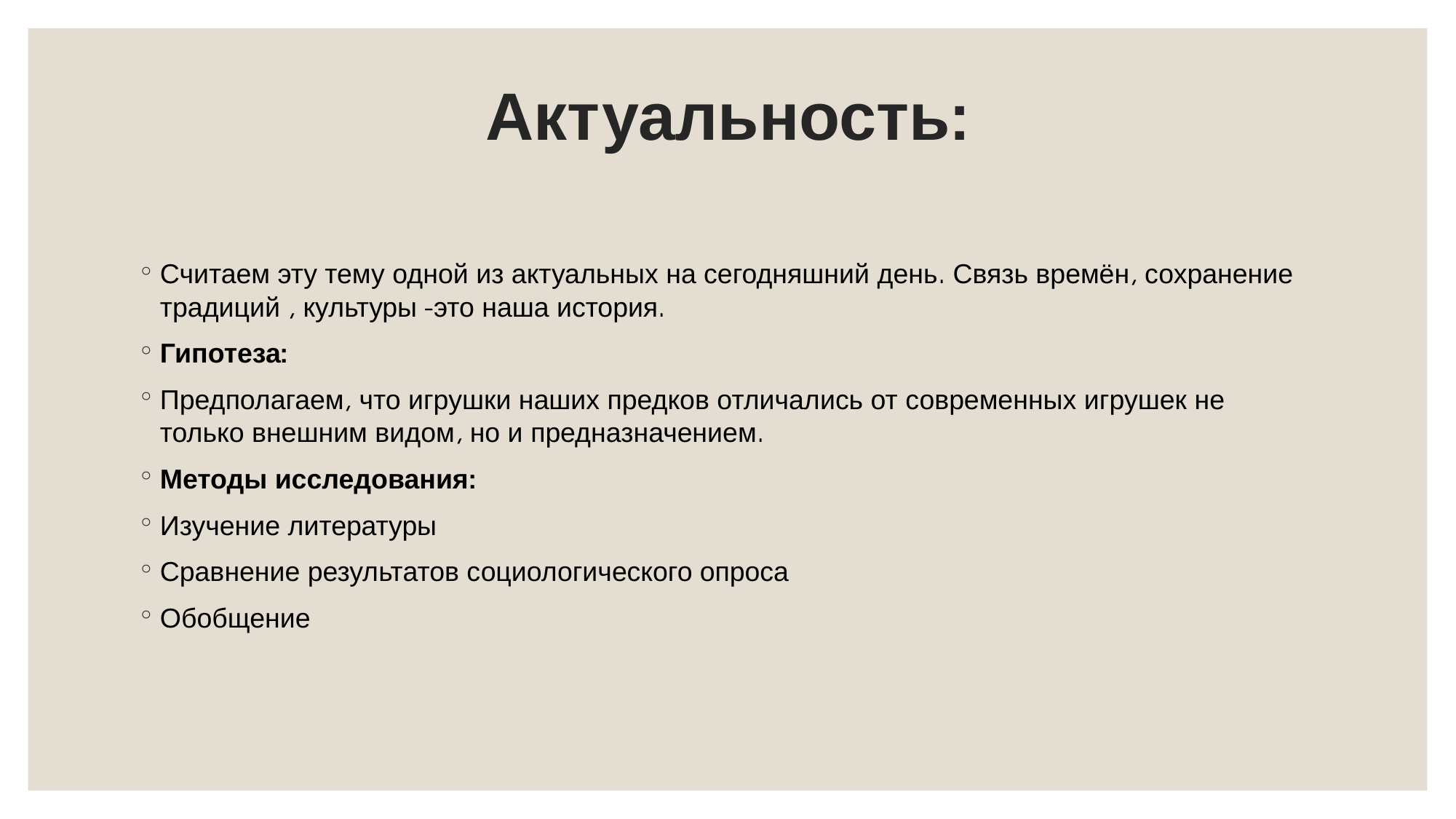

# Актуальность:
Считаем эту тему одной из актуальных на сегодняшний день. Связь времён, сохранение традиций , культуры -это наша история.
Гипотеза:
Предполагаем, что игрушки наших предков отличались от современных игрушек не только внешним видом, но и предназначением.
Методы исследования:
Изучение литературы
Сравнение результатов социологического опроса
Обобщение